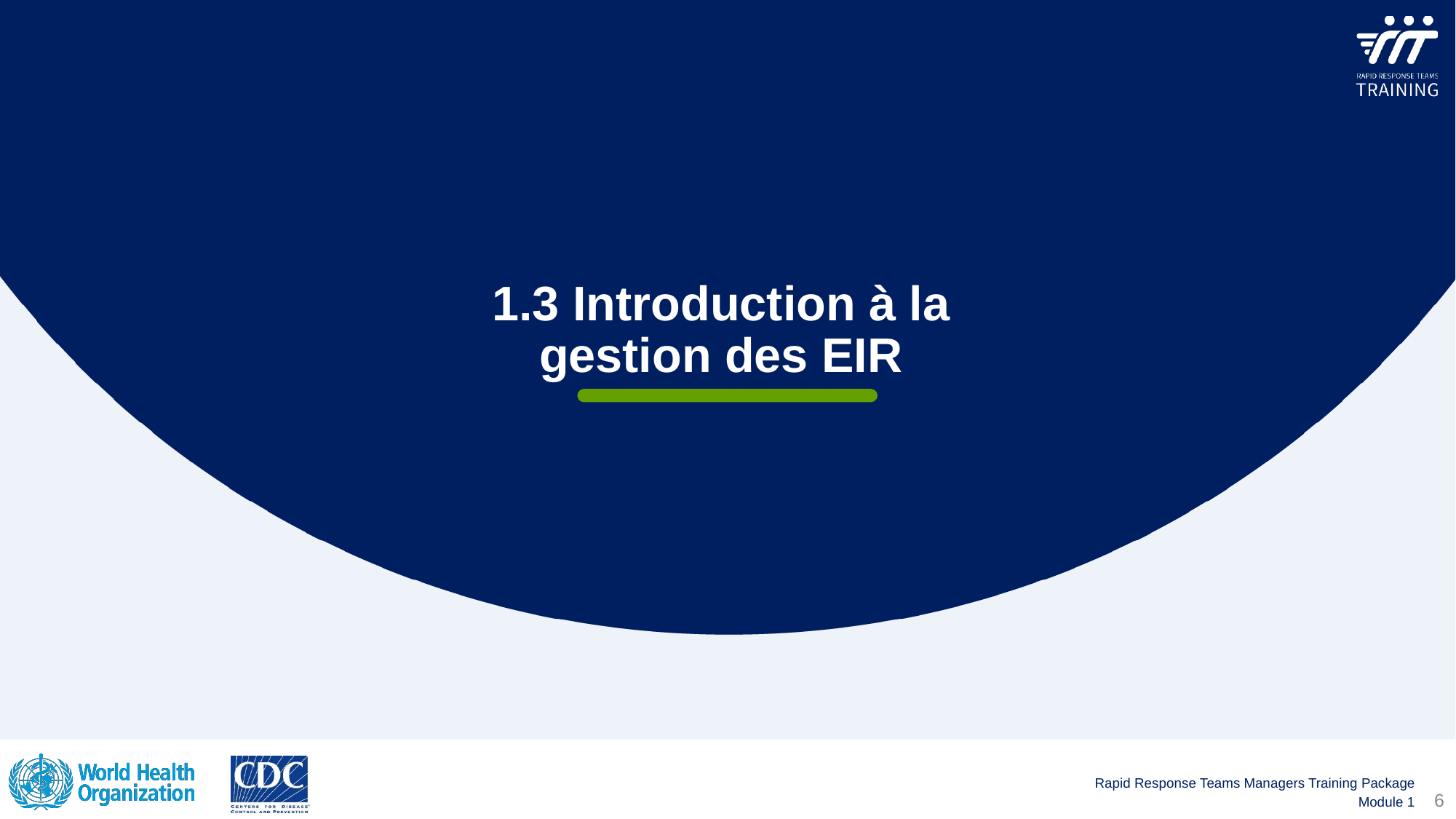

1.3 Introduction à la gestion des EIR
6